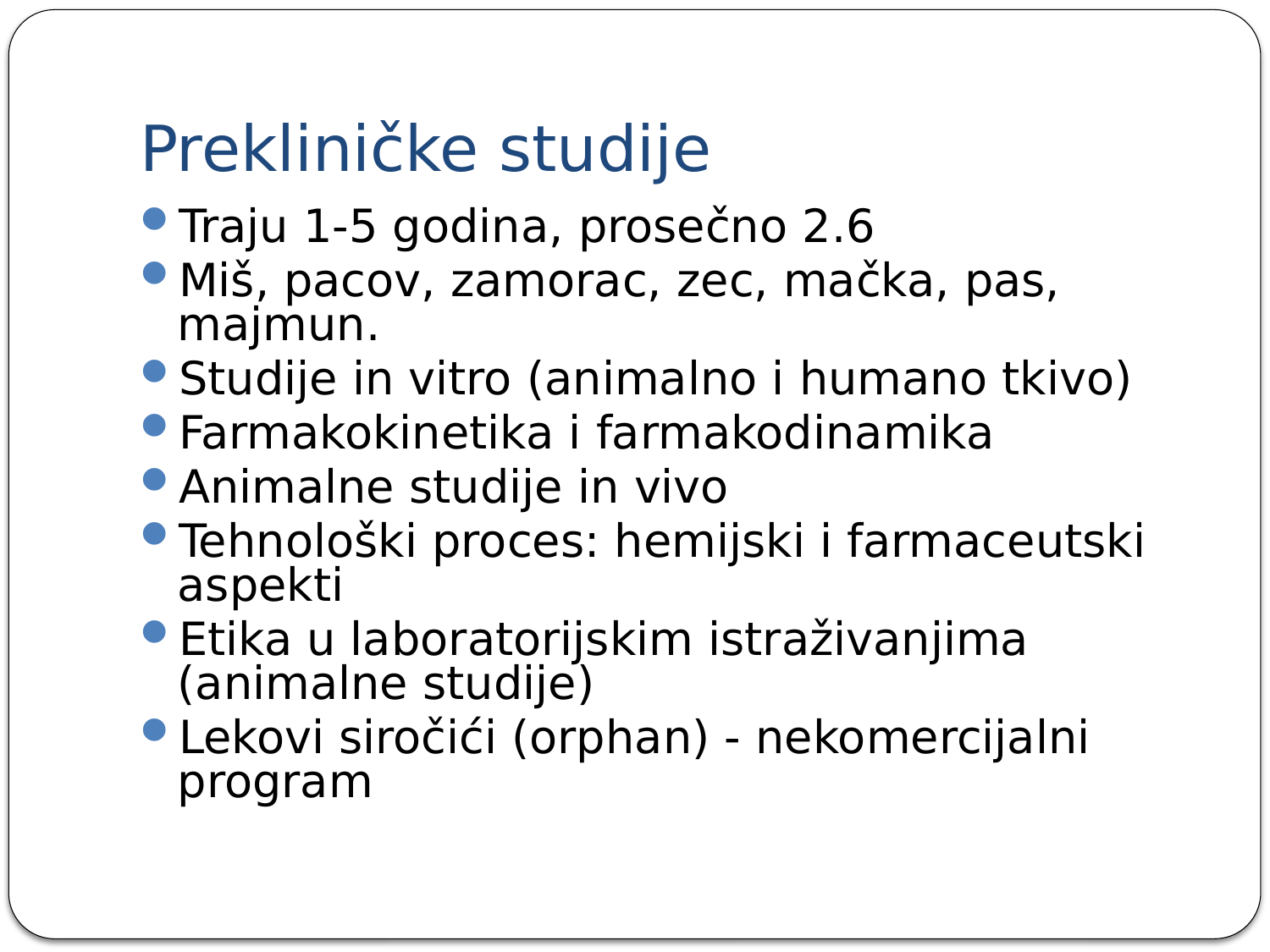

# Prekliničke studije
Traju 1-5 godina, prosečno 2.6
Miš, pacov, zamorac, zec, mačka, pas, majmun.
Studije in vitro (animalno i humano tkivo)
Farmakokinetika i farmakodinamika
Animalne studije in vivo
Tehnološki proces: hemijski i farmaceutski aspekti
Etika u laboratorijskim istraživanjima (animalne studije)
Lekovi siročići (orphan) - nekomercijalni program